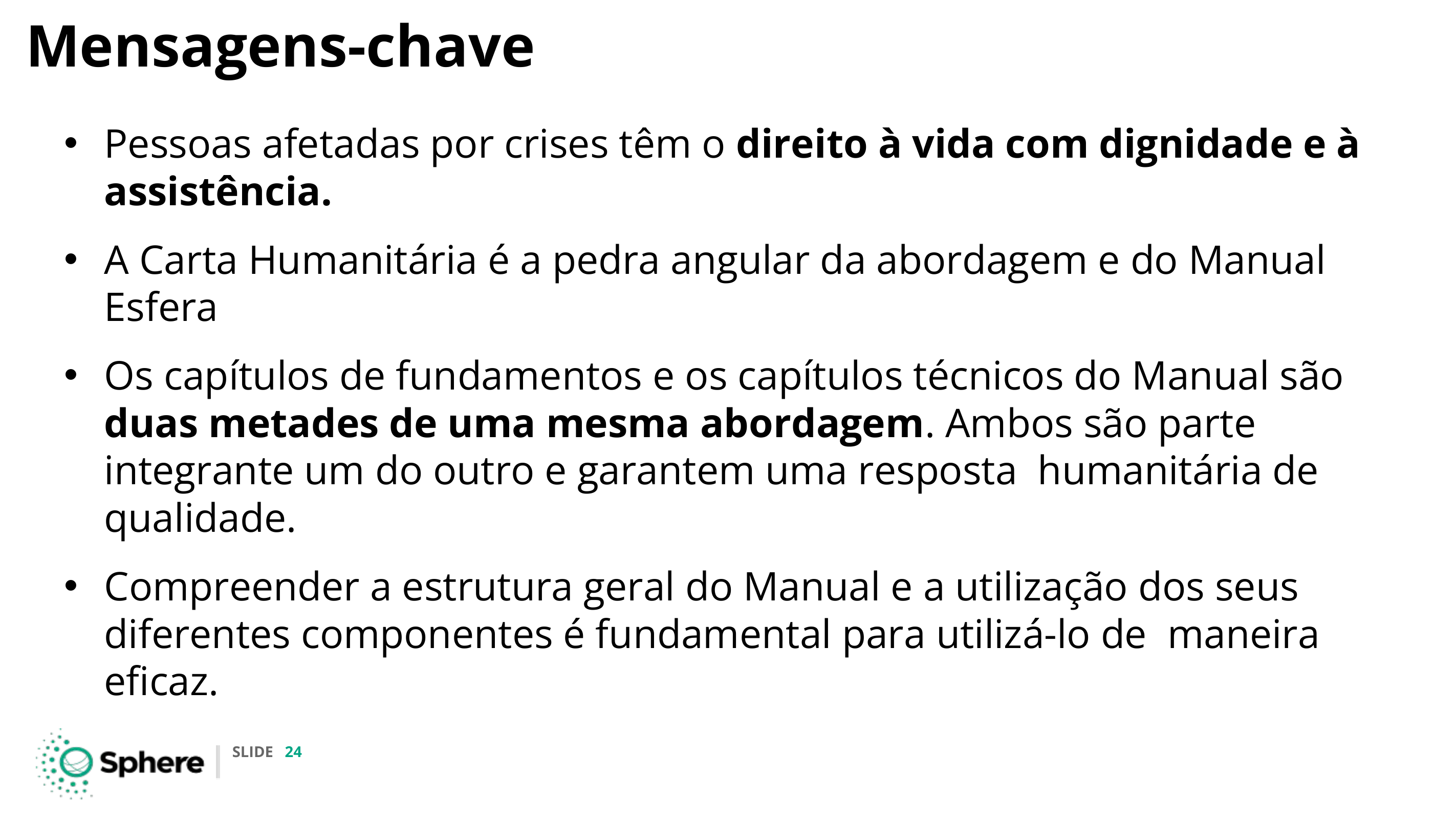

# Mensagens-chave
Pessoas afetadas por crises têm o direito à vida com dignidade e à assistência.
A Carta Humanitária é a pedra angular da abordagem e do Manual Esfera
Os capítulos de fundamentos e os capítulos técnicos do Manual são  duas metades de uma mesma abordagem. Ambos são parte  integrante um do outro e garantem uma resposta  humanitária de qualidade.
Compreender a estrutura geral do Manual e a utilização dos seus  diferentes componentes é fundamental para utilizá-lo de  maneira eﬁcaz.
SLIDE   24